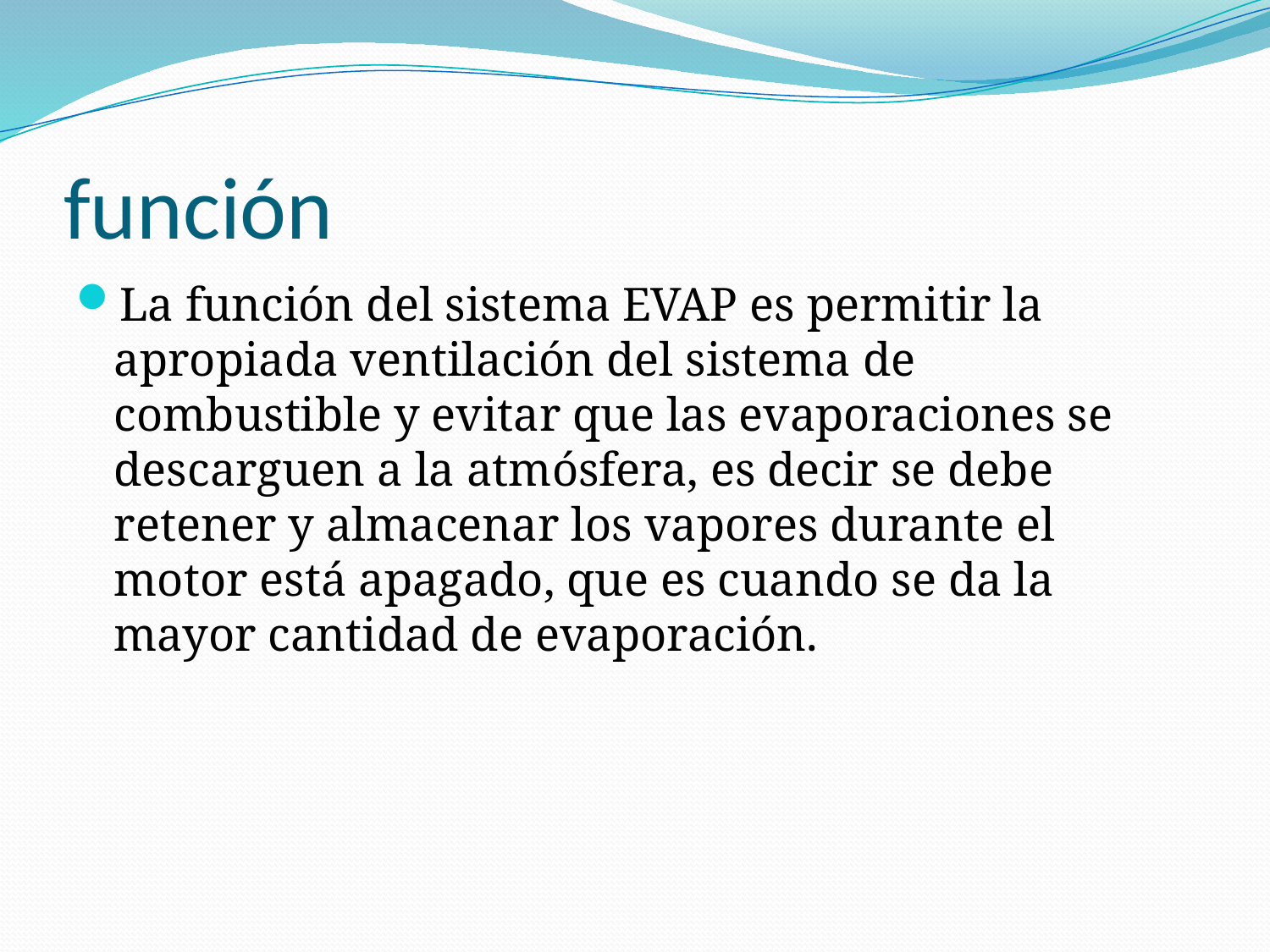

# función
La función del sistema EVAP es permitir la apropiada ventilación del sistema de combustible y evitar que las evaporaciones se descarguen a la atmósfera, es decir se debe retener y almacenar los vapores durante el motor está apagado, que es cuando se da la mayor cantidad de evaporación.